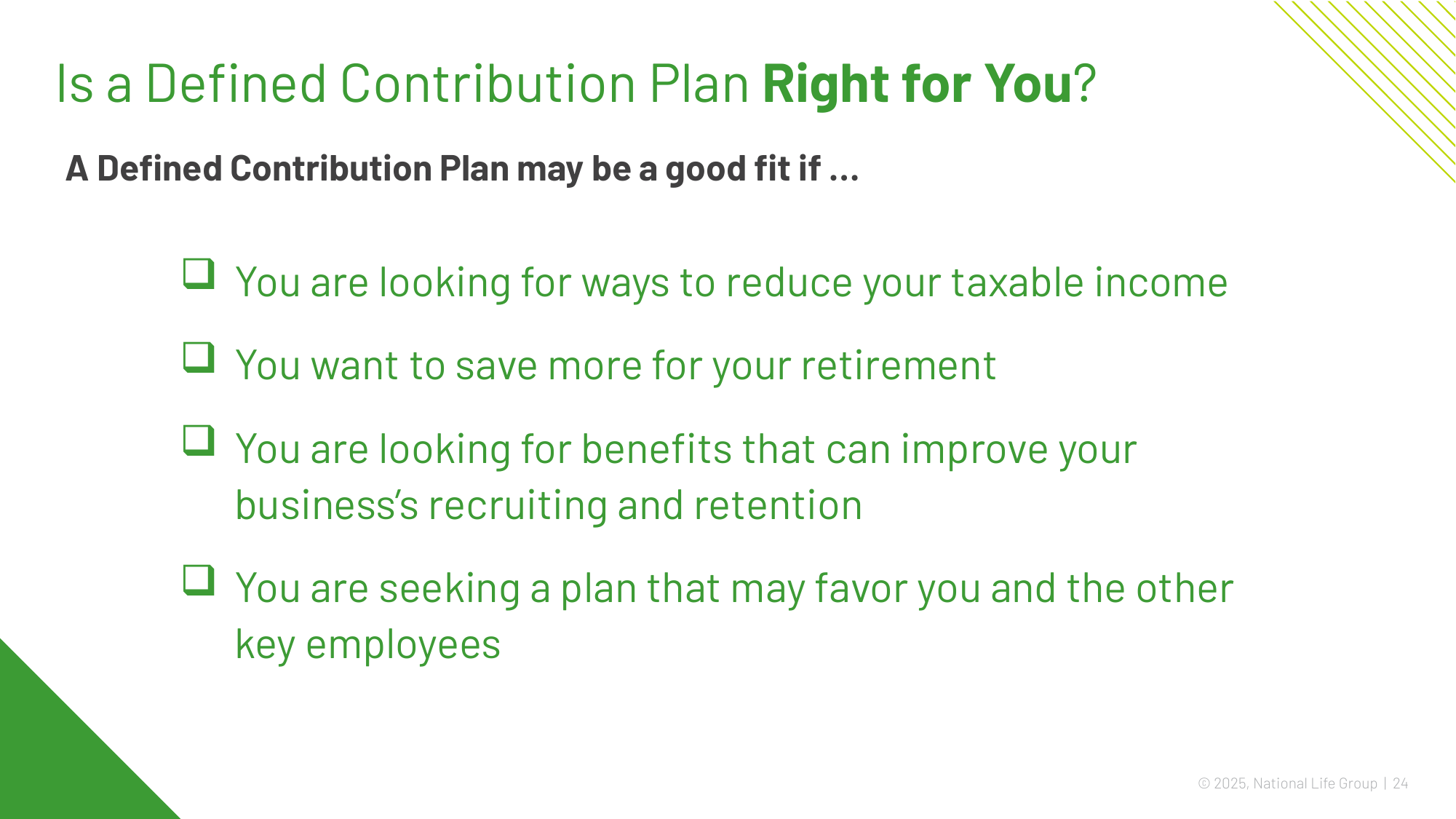

# Is a Defined Contribution Plan Right for You?
A Defined Contribution Plan may be a good fit if …
You are looking for ways to reduce your taxable income
You want to save more for your retirement
You are looking for benefits that can improve your business’s recruiting and retention
You are seeking a plan that may favor you and the other key employees
© 2025, National Life Group  |  24